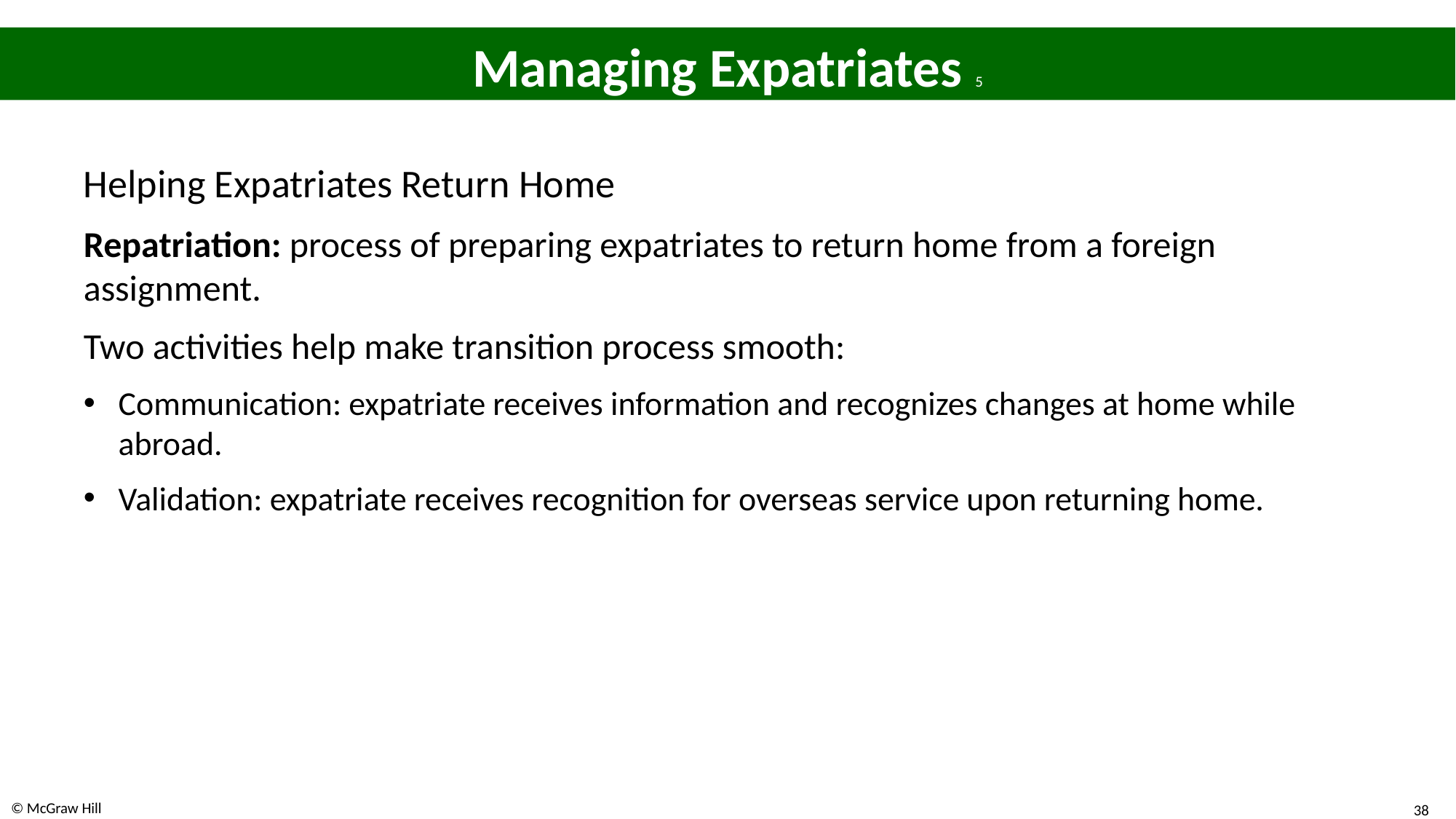

# Managing Expatriates 5
Helping Expatriates Return Home
Repatriation: process of preparing expatriates to return home from a foreign assignment.
Two activities help make transition process smooth:
Communication: expatriate receives information and recognizes changes at home while abroad.
Validation: expatriate receives recognition for overseas service upon returning home.